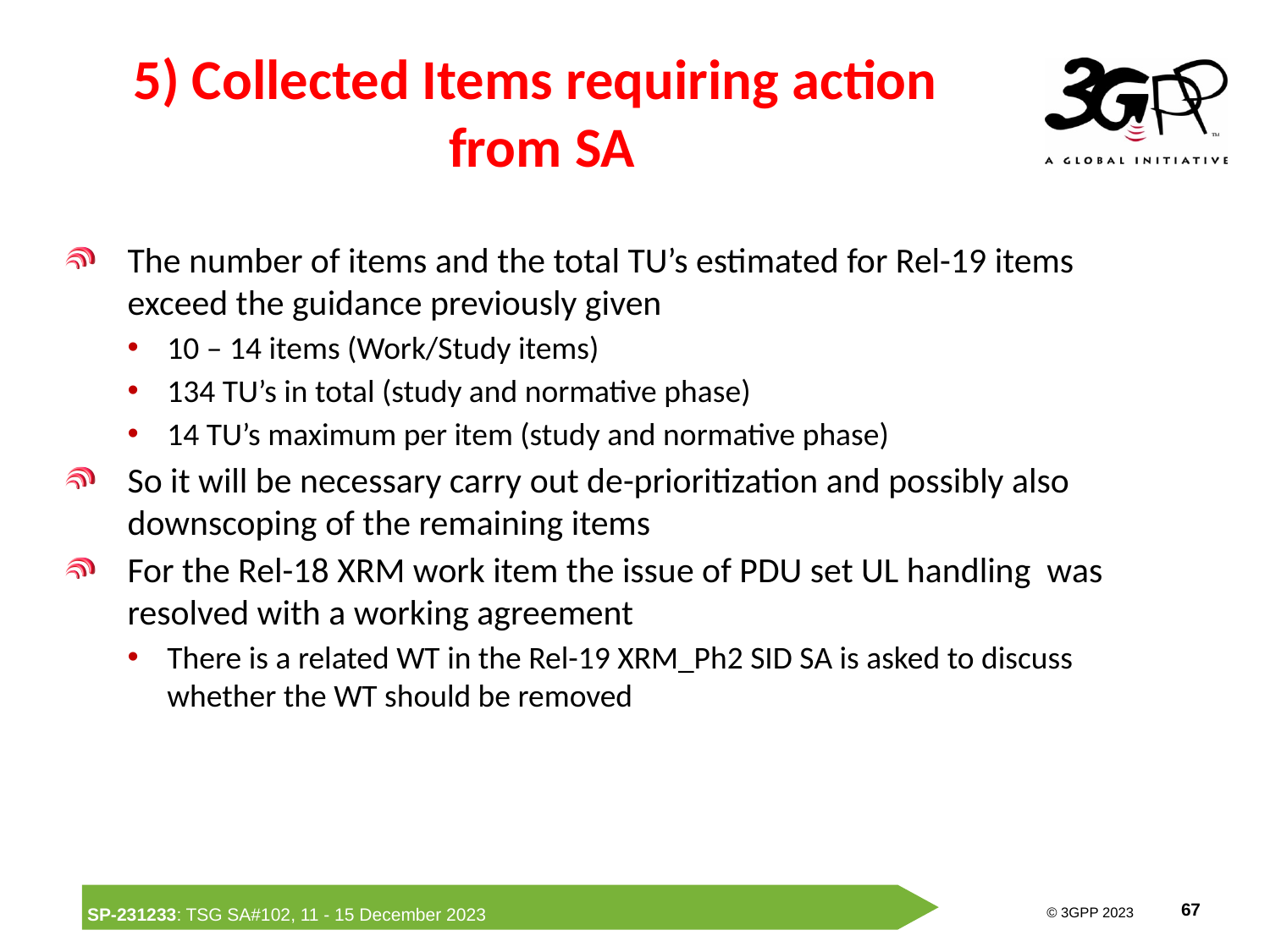

# 5) Collected Items requiring action from SA
The number of items and the total TU’s estimated for Rel-19 items exceed the guidance previously given
10 – 14 items (Work/Study items)
134 TU’s in total (study and normative phase)
14 TU’s maximum per item (study and normative phase)
So it will be necessary carry out de-prioritization and possibly also downscoping of the remaining items
For the Rel-18 XRM work item the issue of PDU set UL handling  was resolved with a working agreement
There is a related WT in the Rel-19 XRM_Ph2 SID SA is asked to discuss whether the WT should be removed